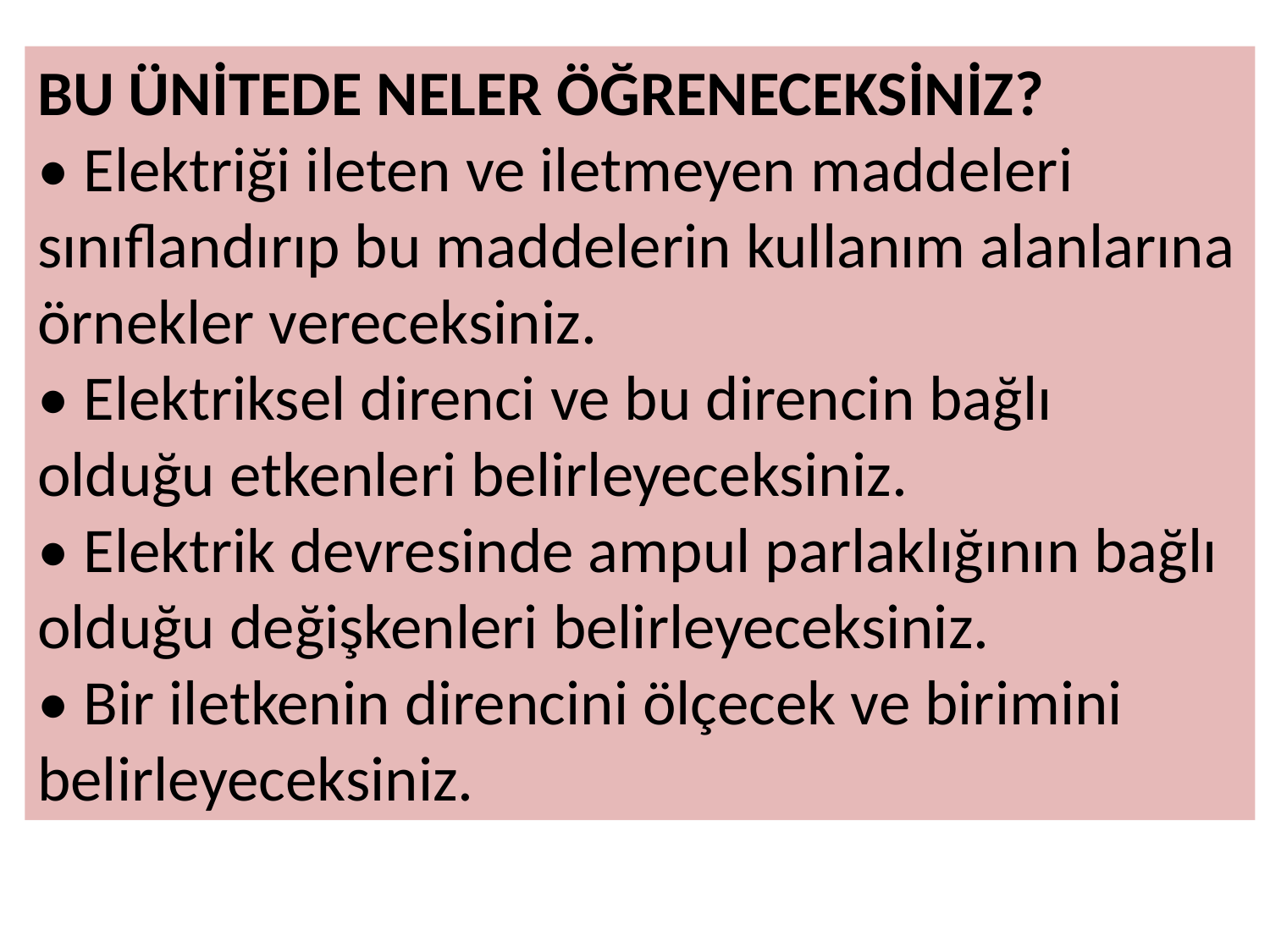

BU ÜNİTEDE NELER ÖĞRENECEKSİNİZ?
• Elektriği ileten ve iletmeyen maddeleri sınıflandırıp bu maddelerin kullanım alanlarına örnekler vereceksiniz.
• Elektriksel direnci ve bu direncin bağlı olduğu etkenleri belirleyeceksiniz.
• Elektrik devresinde ampul parlaklığının bağlı olduğu değişkenleri belirleyeceksiniz.
• Bir iletkenin direncini ölçecek ve birimini belirleyeceksiniz.